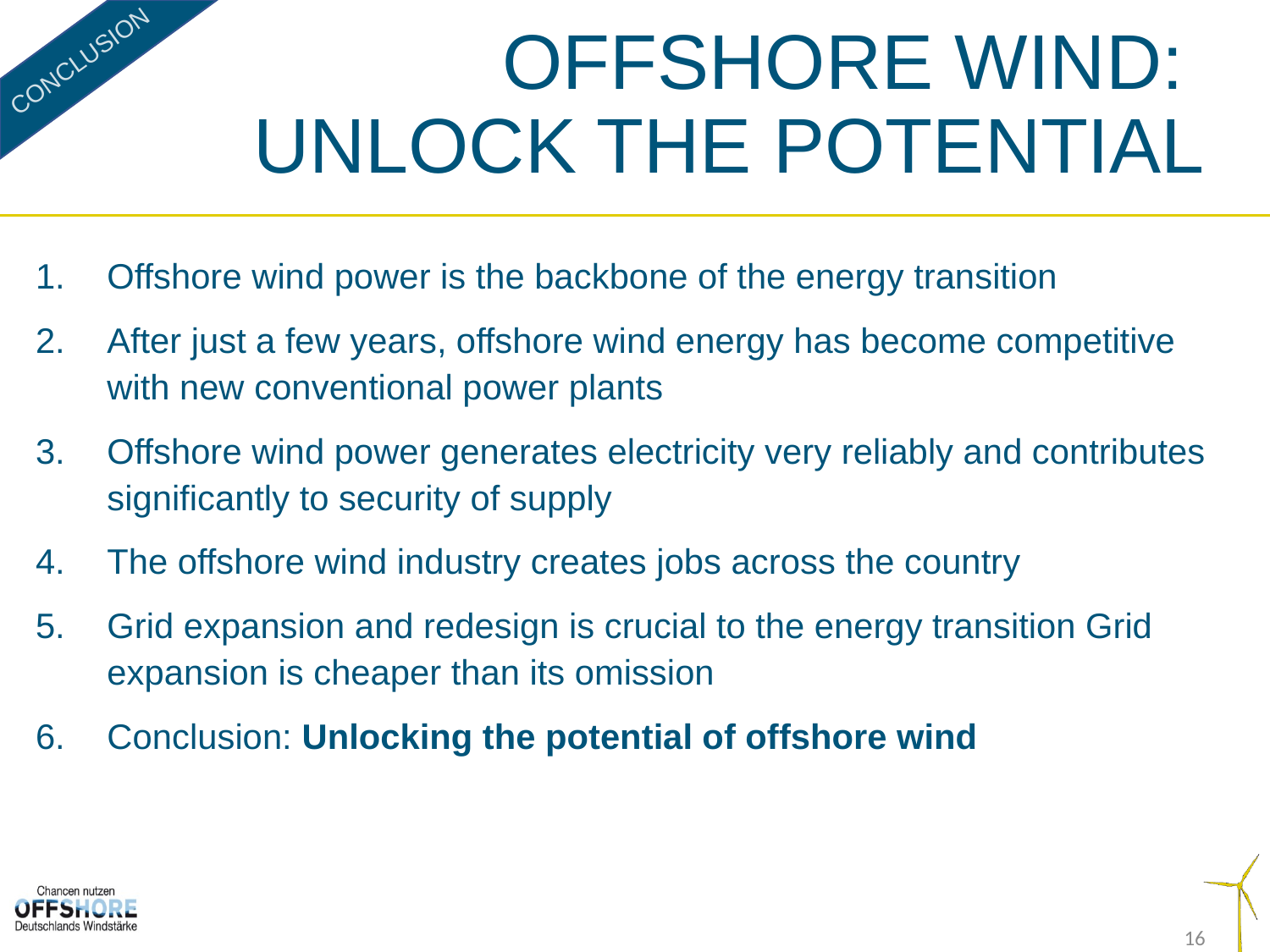

Offshore wind:
unlock the potential
conclusion
Offshore wind power is the backbone of the energy transition
After just a few years, offshore wind energy has become competitive with new conventional power plants
Offshore wind power generates electricity very reliably and contributes significantly to security of supply
The offshore wind industry creates jobs across the country
Grid expansion and redesign is crucial to the energy transition Grid expansion is cheaper than its omission
Conclusion: Unlocking the potential of offshore wind

16